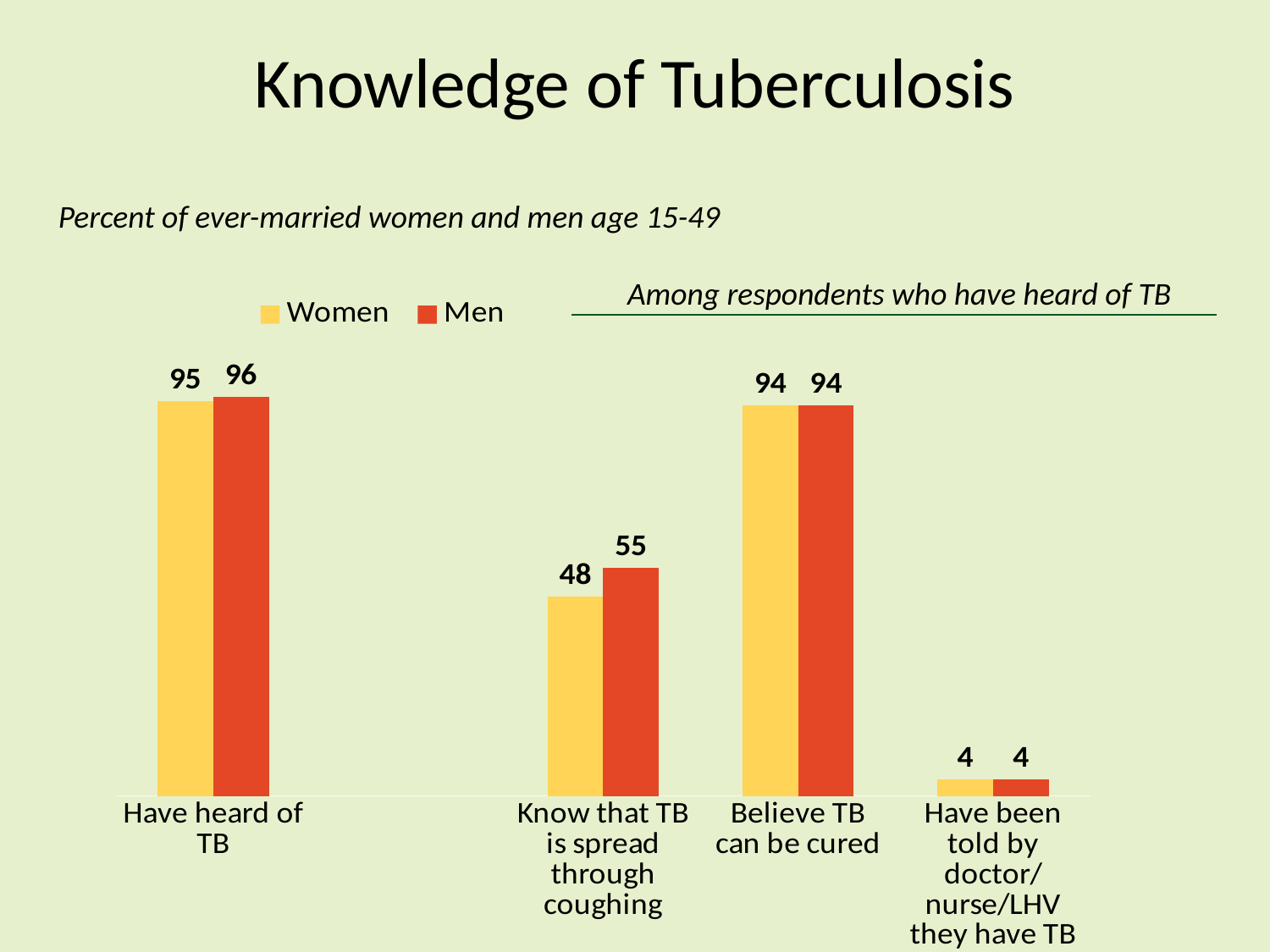

# Knowledge of Tuberculosis
Percent of ever-married women and men age 15-49

### Chart

| Category | Women | Men |
|---|---|---|
| Have heard of TB | 95.0 | 96.0 |
|  | None | None |
| Know that TB is spread through coughing | 48.0 | 55.0 |
| Believe TB can be cured | 94.0 | 94.0 |
| Have been told by doctor/nurse/LHV they have TB | 4.0 | 4.0 |
Among respondents who have heard of TB